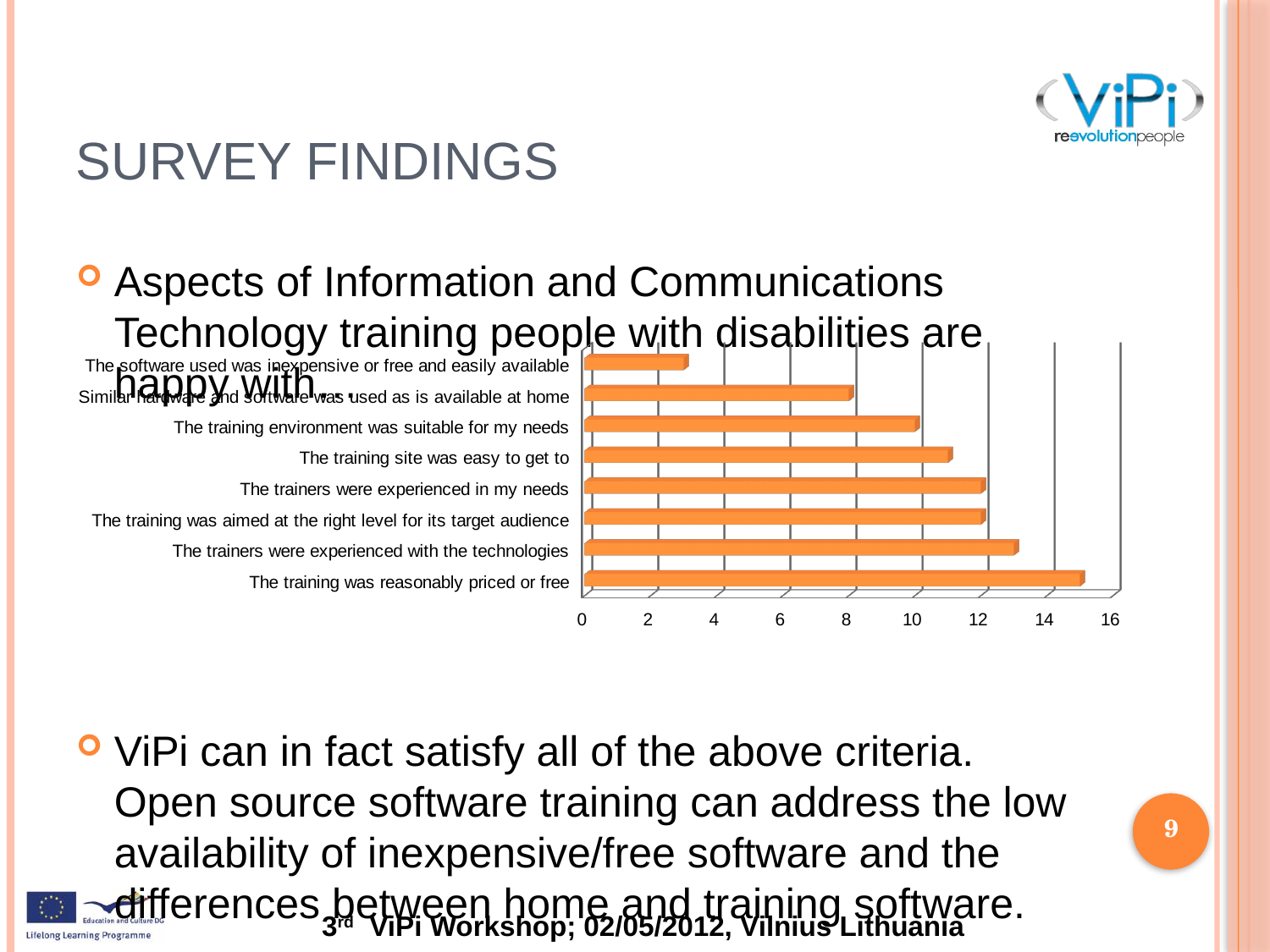

# Survey Findings

Aspects of Information and Communications Technology training people with disabilities are happy with…

ViPi can in fact satisfy all of the above criteria. Open source software training can address the low availability of inexpensive/free software and the differences between home and training software.

[unsupported chart]

9